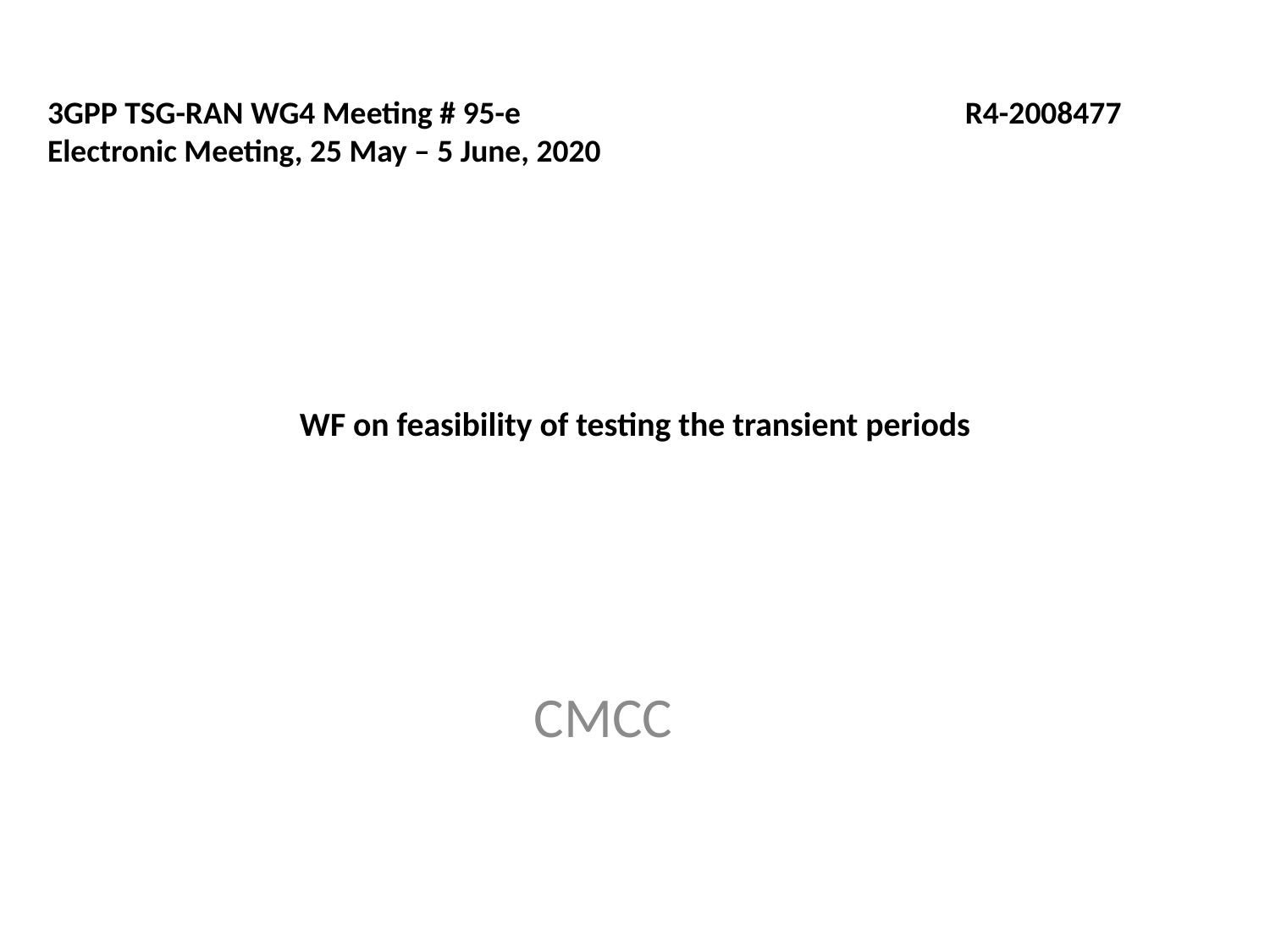

3GPP TSG-RAN WG4 Meeting # 95-e                                                   	    R4-2008477
Electronic Meeting, 25 May – 5 June, 2020

# WF on feasibility of testing the transient periods
CMCC